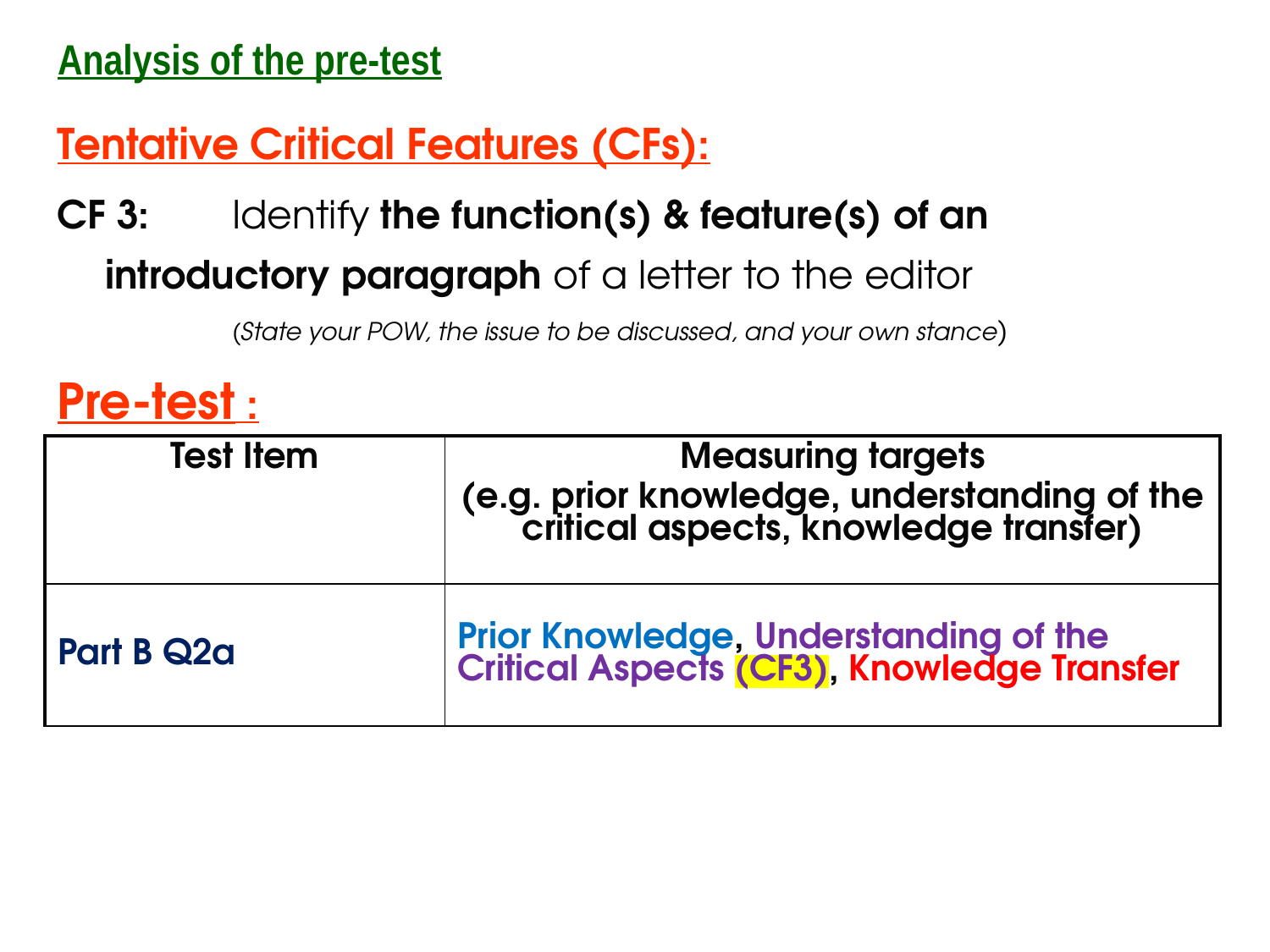

Analysis of the pre-test
Tentative Critical Features (CFs):
CF 3:	Identify the function(s) & feature(s) of an 	introductory paragraph of a letter to the editor
		(State your POW, the issue to be discussed, and your own stance)
Pre-test :
| Test Item | Measuring targets (e.g. prior knowledge, understanding of the critical aspects, knowledge transfer) |
| --- | --- |
| Part B Q2a | Prior Knowledge, Understanding of the Critical Aspects (CF3), Knowledge Transfer |